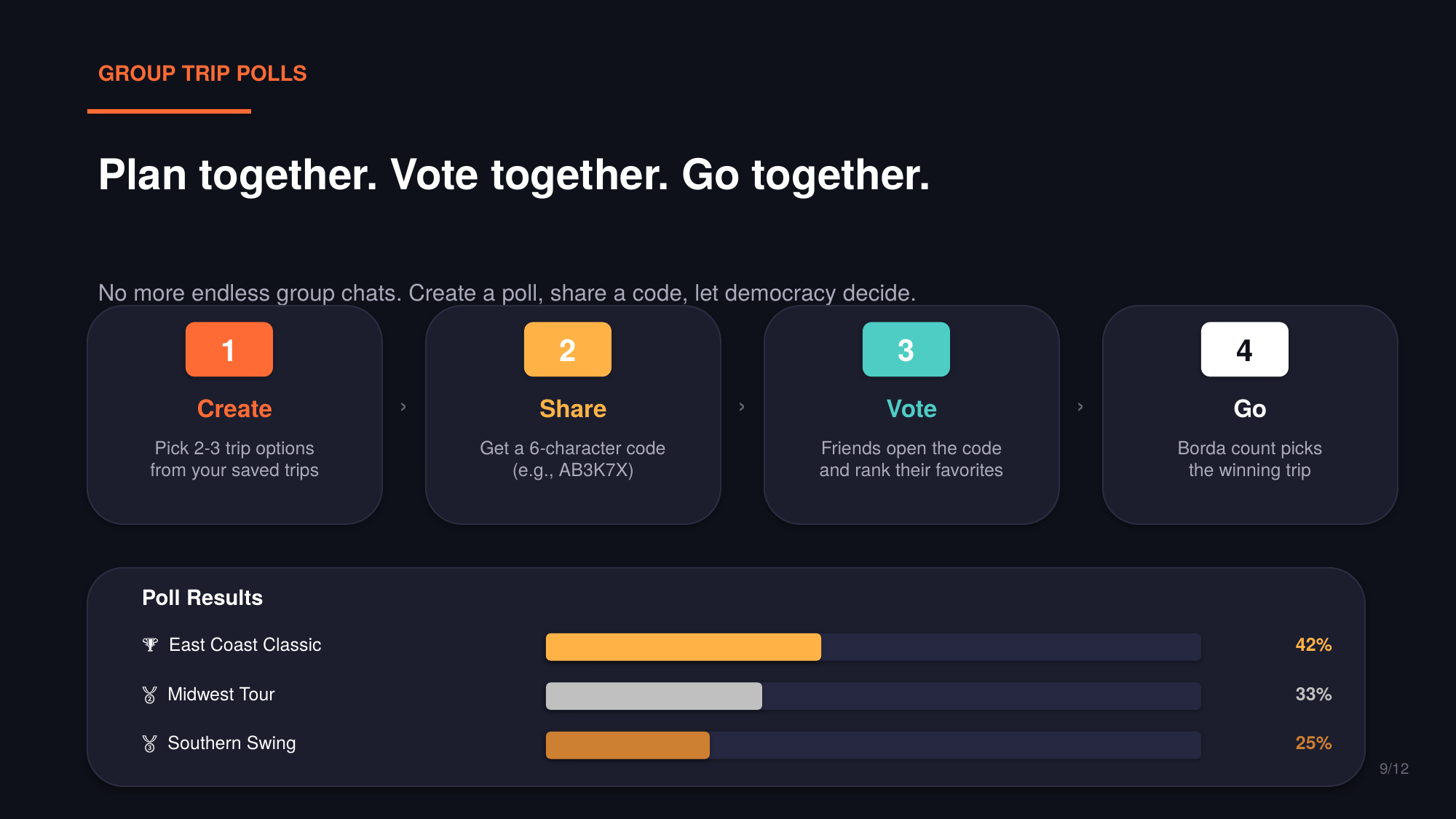

GROUP TRIP POLLS

Plan together. Vote together. Go together.
No more endless group chats. Create a poll, share a code, let democracy decide.

1
2
3
4
›
›
›
Create
Share
Vote
Go
Pick 2-3 trip options
from your saved trips
Get a 6-character code
(e.g., AB3K7X)
Friends open the code
and rank their favorites
Borda count picks
the winning trip

Poll Results
🏆  East Coast Classic
42%

🥈  Midwest Tour
33%

🥉  Southern Swing
25%

9/12